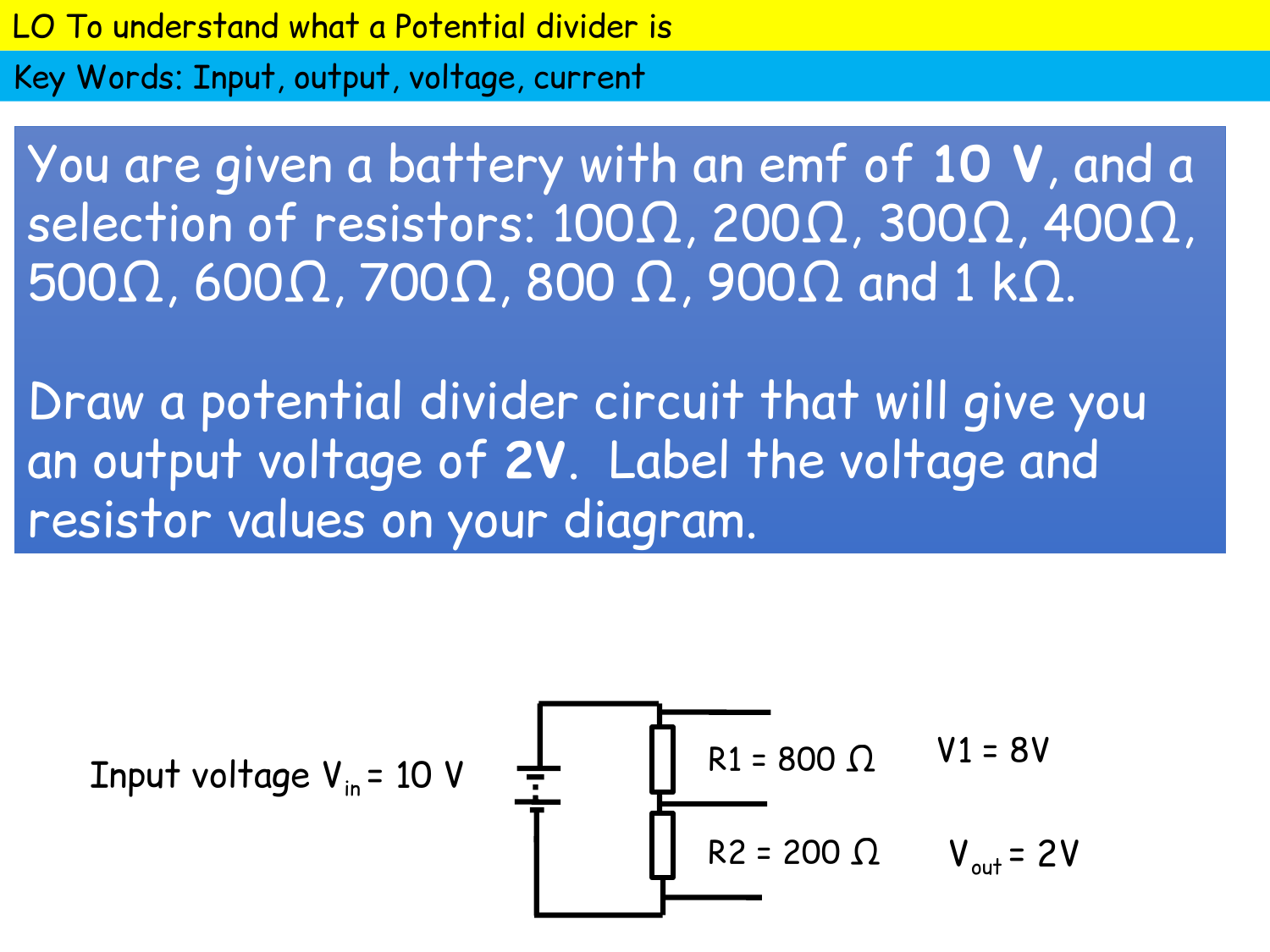

You are given a battery with an emf of 10 V, and a selection of resistors: 100Ω, 200Ω, 300Ω, 400Ω, 500Ω, 600Ω, 700Ω, 800 Ω, 900Ω and 1 kΩ.

Draw a potential divider circuit that will give you an output voltage of 2V.  Label the voltage and resistor values on your diagram.

V1 = 8V

R1 = 800 Ω
Input voltage Vin = 10 V

Vout = 2V
R2 = 200 Ω